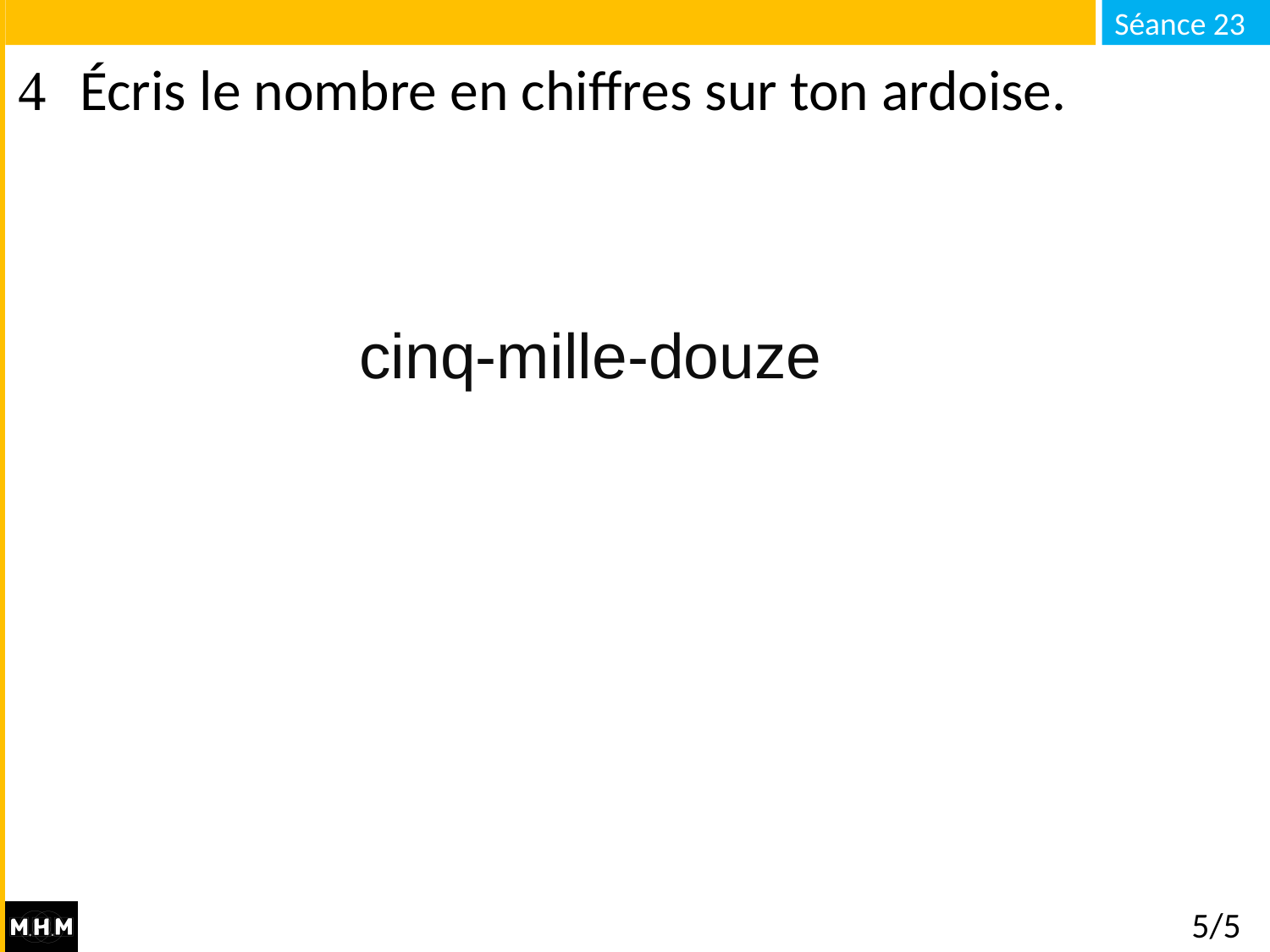

# Écris le nombre en chiffres sur ton ardoise.
cinq-mille-douze
5/5